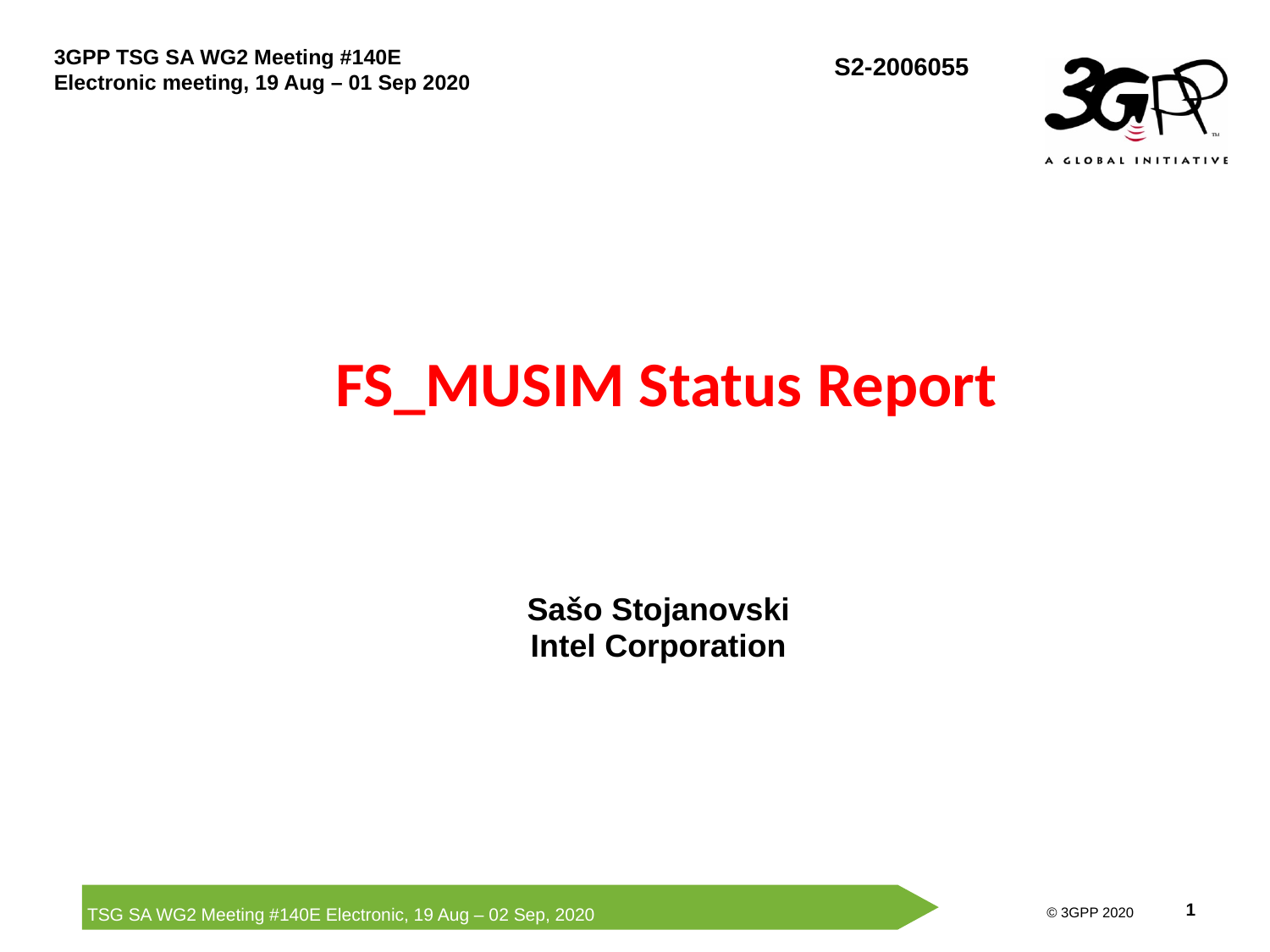

# FS_MUSIM Status Report
Sašo Stojanovski
Intel Corporation